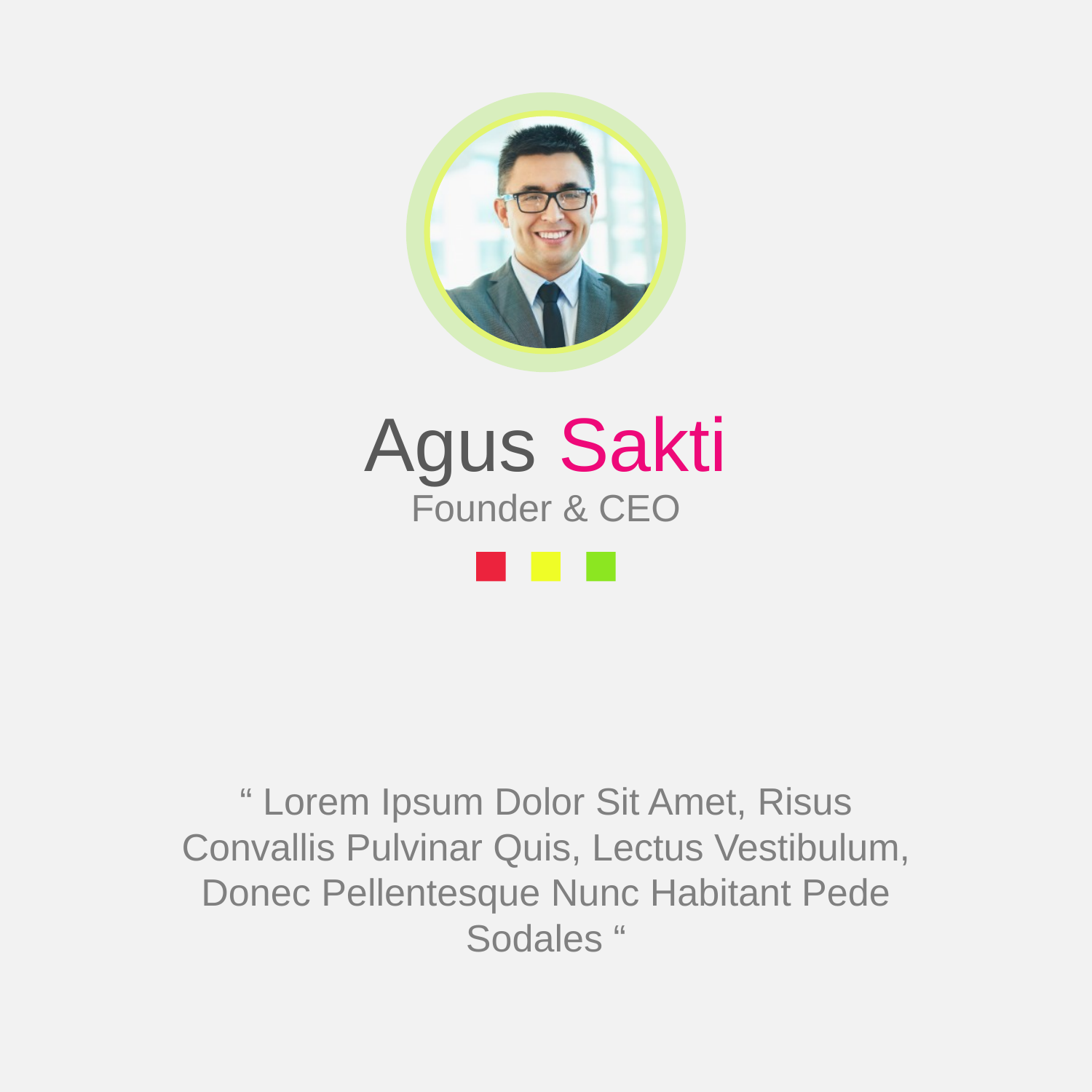

Agus Sakti
Founder & CEO

“ Lorem Ipsum Dolor Sit Amet, Risus Convallis Pulvinar Quis, Lectus Vestibulum, Donec Pellentesque Nunc Habitant Pede Sodales “